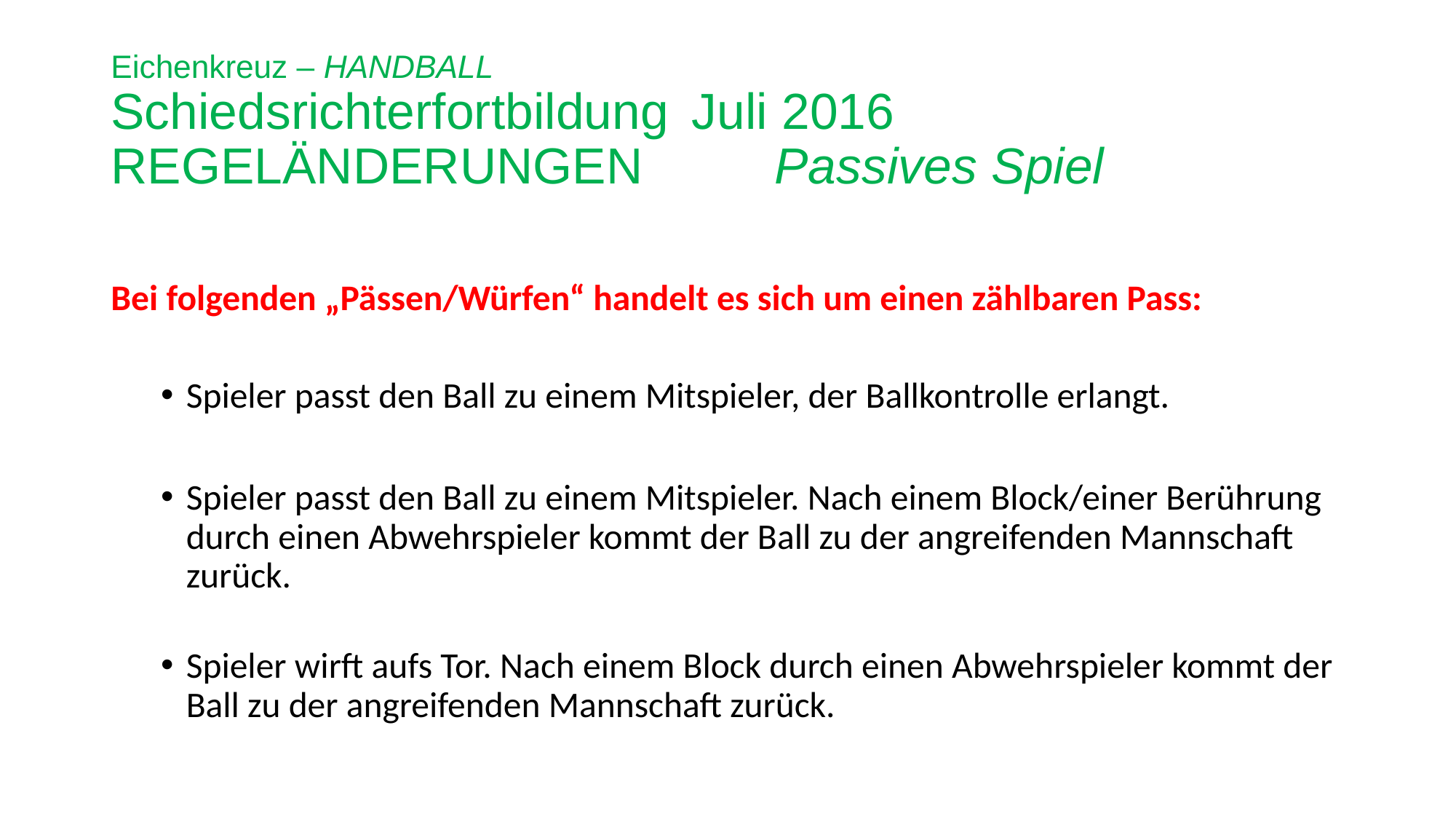

# Eichenkreuz – HANDBALL Schiedsrichterfortbildung		Juli 2016 REGELÄNDERUNGEN      	Passives Spiel

Bei folgenden „Pässen/Würfen“ handelt es sich um einen zählbaren Pass:

Spieler passt den Ball zu einem Mitspieler, der Ballkontrolle erlangt.

Spieler passt den Ball zu einem Mitspieler. Nach einem Block/einer Berührung  durch einen Abwehrspieler kommt der Ball zu der angreifenden Mannschaft zurück.

Spieler wirft aufs Tor. Nach einem Block durch einen Abwehrspieler kommt der Ball zu der angreifenden Mannschaft zurück.